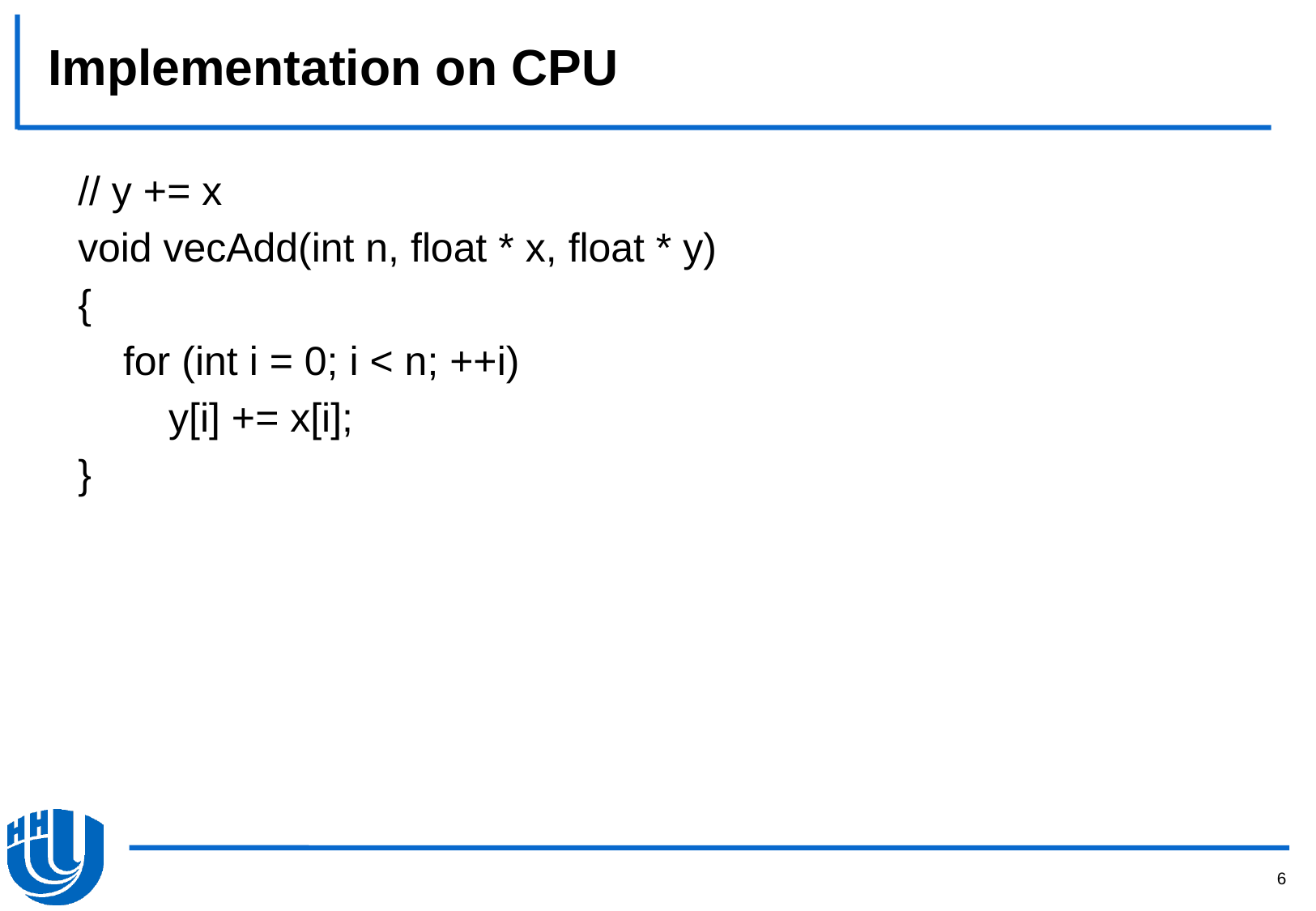

# Implementation on CPU
// y += x
void vecAdd(int n, float * x, float * y)
{
    for (int i = 0; i < n; ++i)
        y[i] += x[i];
}
6